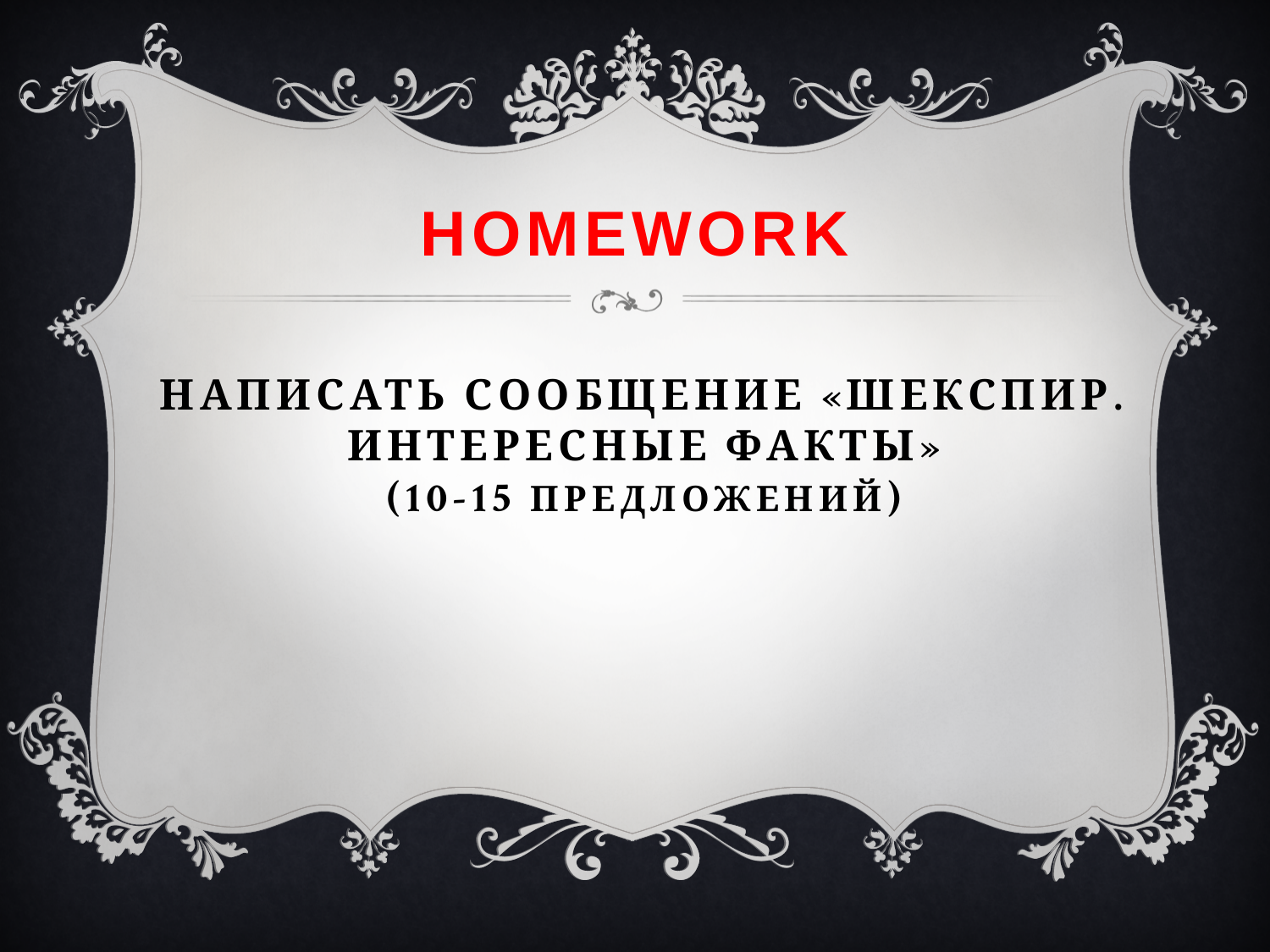

# HOMEWORK
Написать сообщение «Шекспир. Интересные факты»
(10-15 предложений)